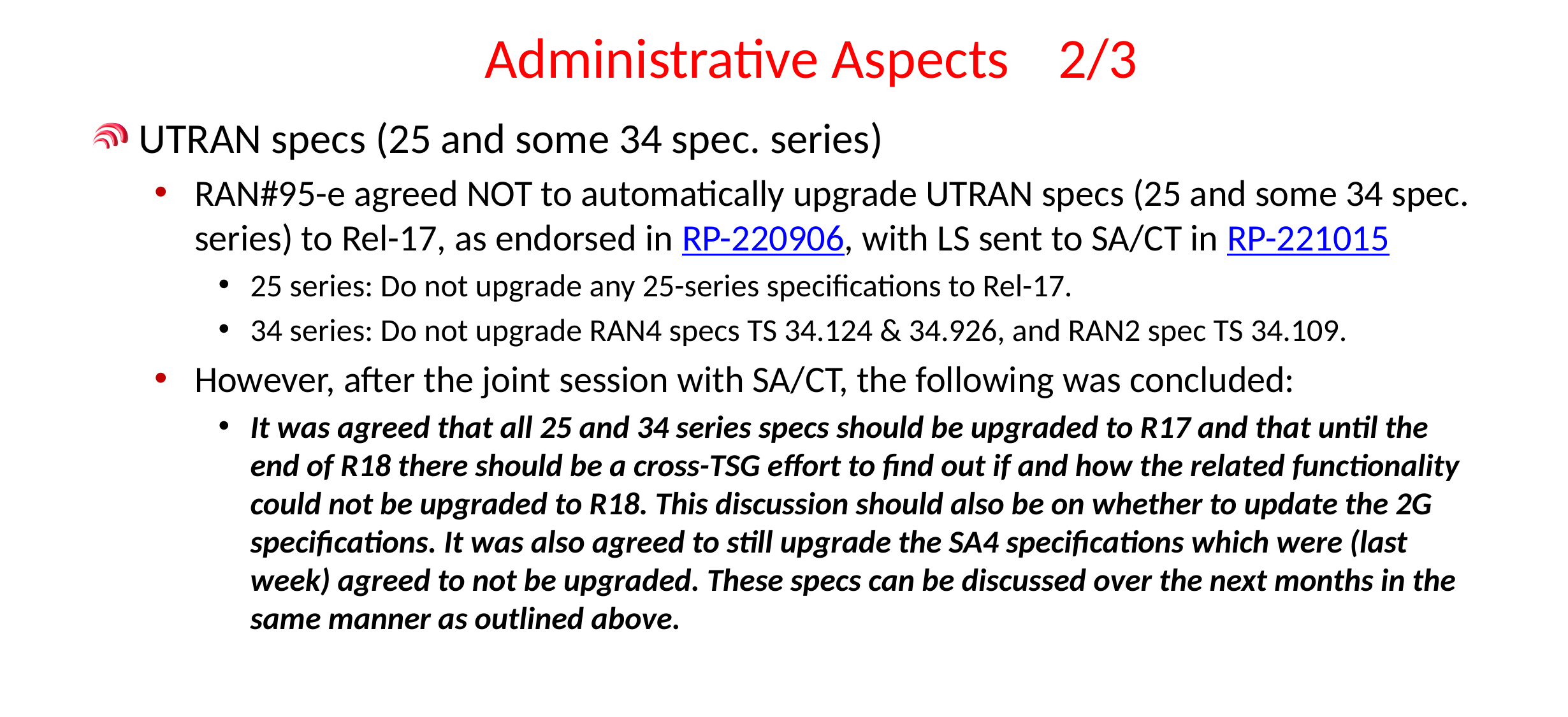

# Administrative Aspects	2/3
UTRAN specs (25 and some 34 spec. series)
RAN#95-e agreed NOT to automatically upgrade UTRAN specs (25 and some 34 spec. series) to Rel-17, as endorsed in RP-220906, with LS sent to SA/CT in RP-221015
25 series: Do not upgrade any 25-series specifications to Rel-17.
34 series: Do not upgrade RAN4 specs TS 34.124 & 34.926, and RAN2 spec TS 34.109.
However, after the joint session with SA/CT, the following was concluded:
It was agreed that all 25 and 34 series specs should be upgraded to R17 and that until the end of R18 there should be a cross-TSG effort to find out if and how the related functionality could not be upgraded to R18. This discussion should also be on whether to update the 2G specifications. It was also agreed to still upgrade the SA4 specifications which were (last week) agreed to not be upgraded. These specs can be discussed over the next months in the same manner as outlined above.